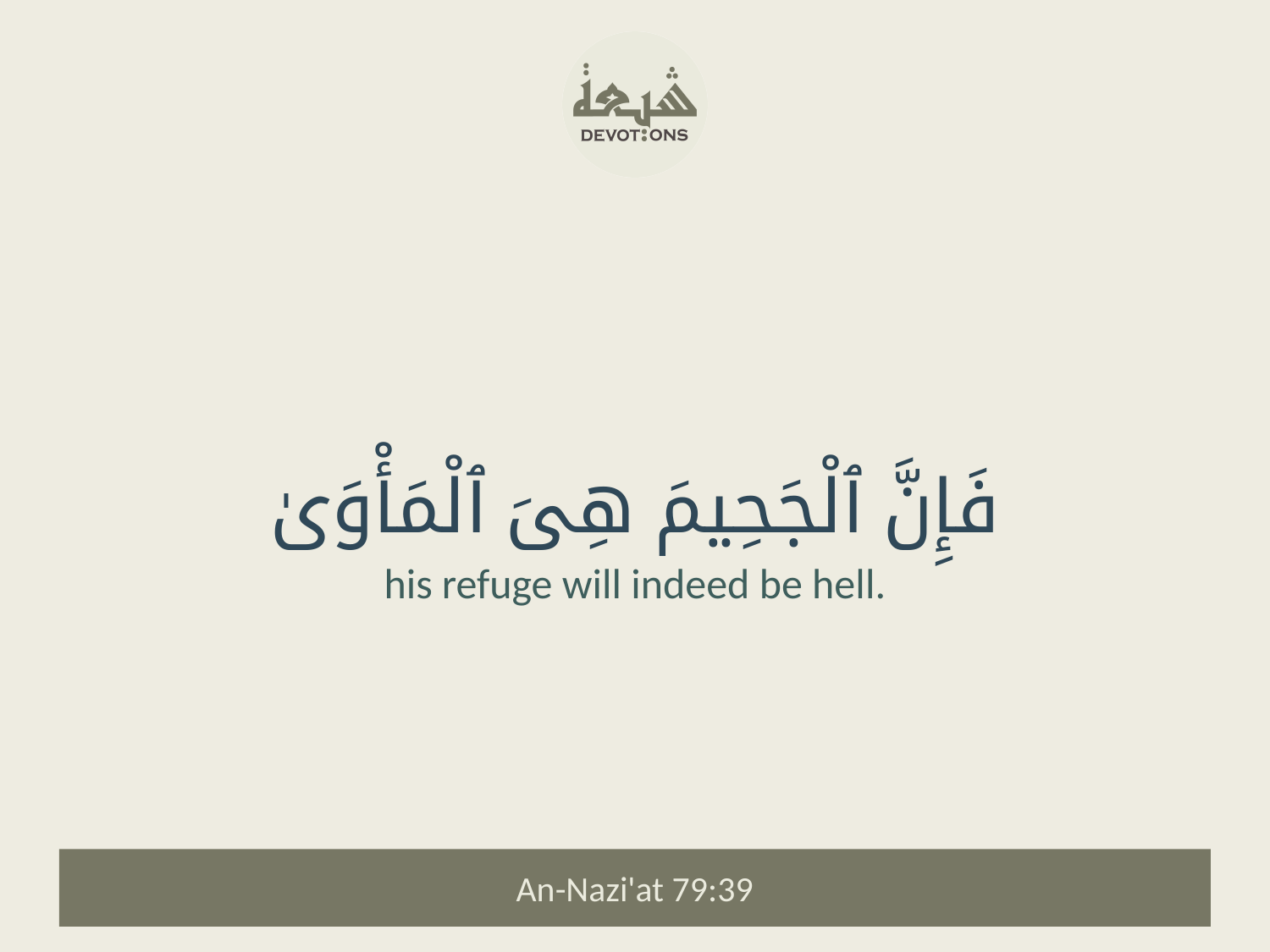

فَإِنَّ ٱلْجَحِيمَ هِىَ ٱلْمَأْوَىٰ
his refuge will indeed be hell.
An-Nazi'at 79:39